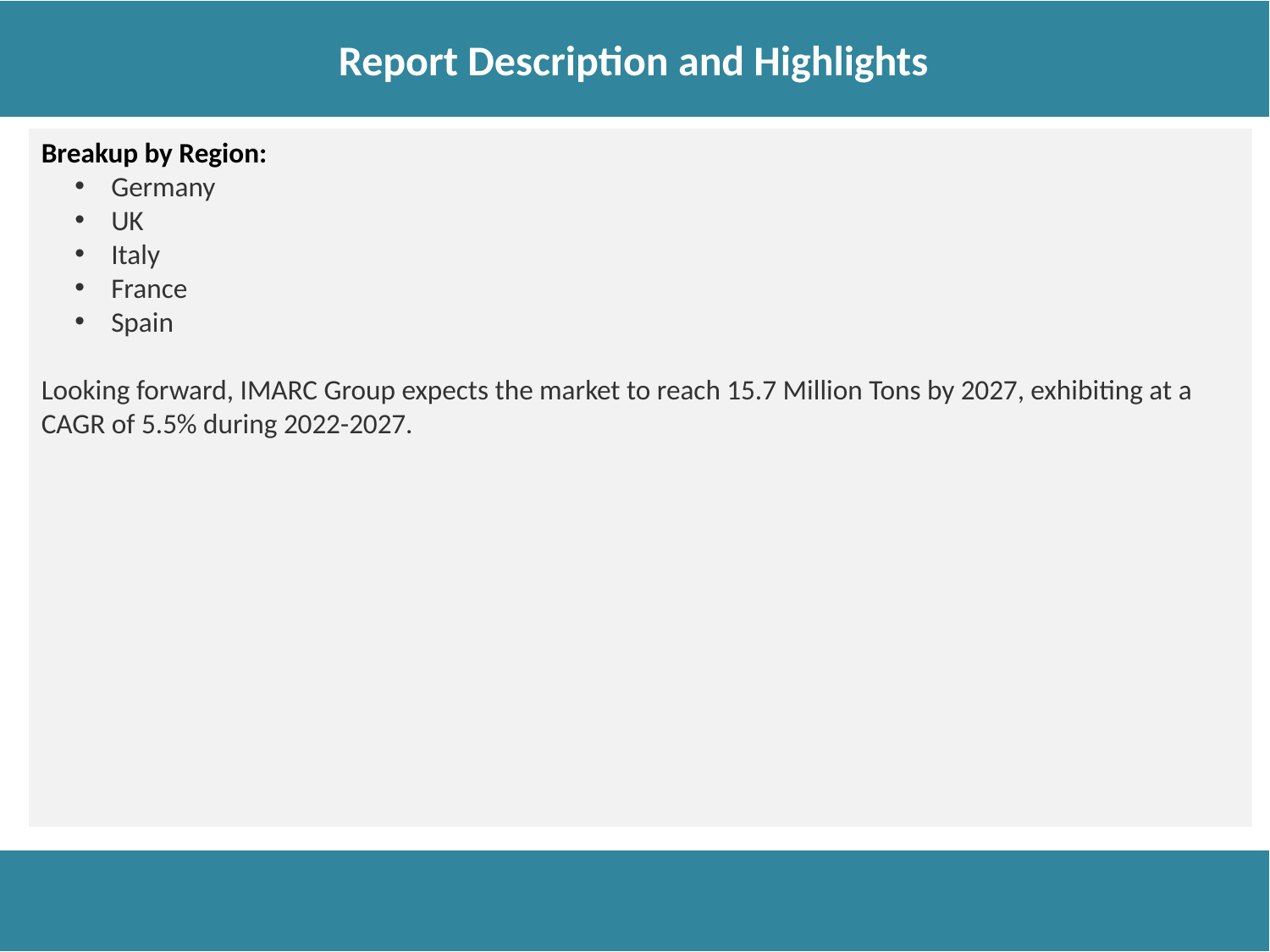

Report Description and Highlights

Report Description

Breakup by Region:
 Germany
 UK
 Italy
 France
 Spain

Looking forward, IMARC Group expects the market to reach 15.7 Million Tons by 2027, exhibiting at a CAGR of 5.5% during 2022-2027.